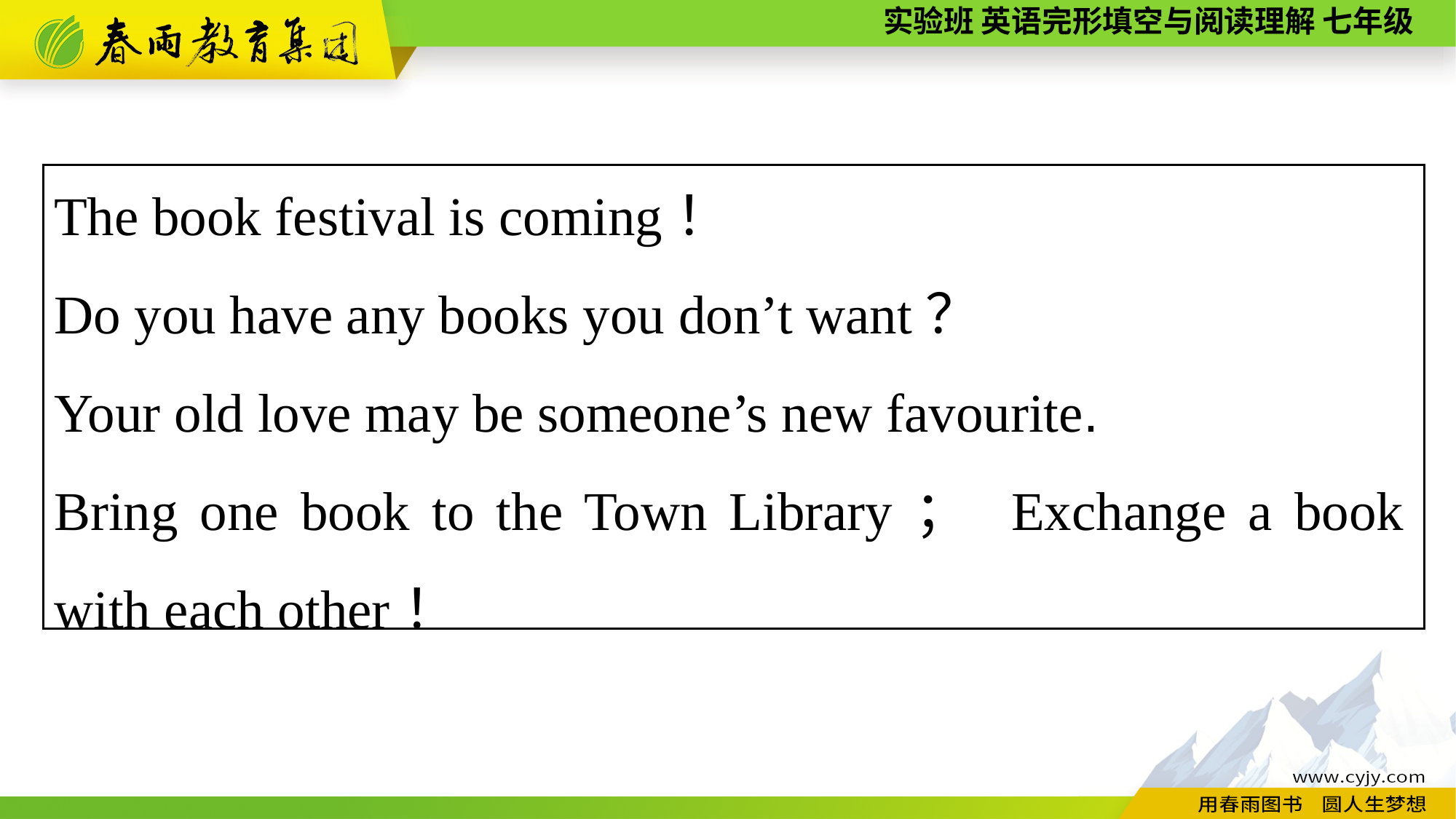

The book festival is coming！
Do you have any books you don’t want？
Your old love may be someone’s new favourite.
Bring one book to the Town Library； Exchange a book with each other！